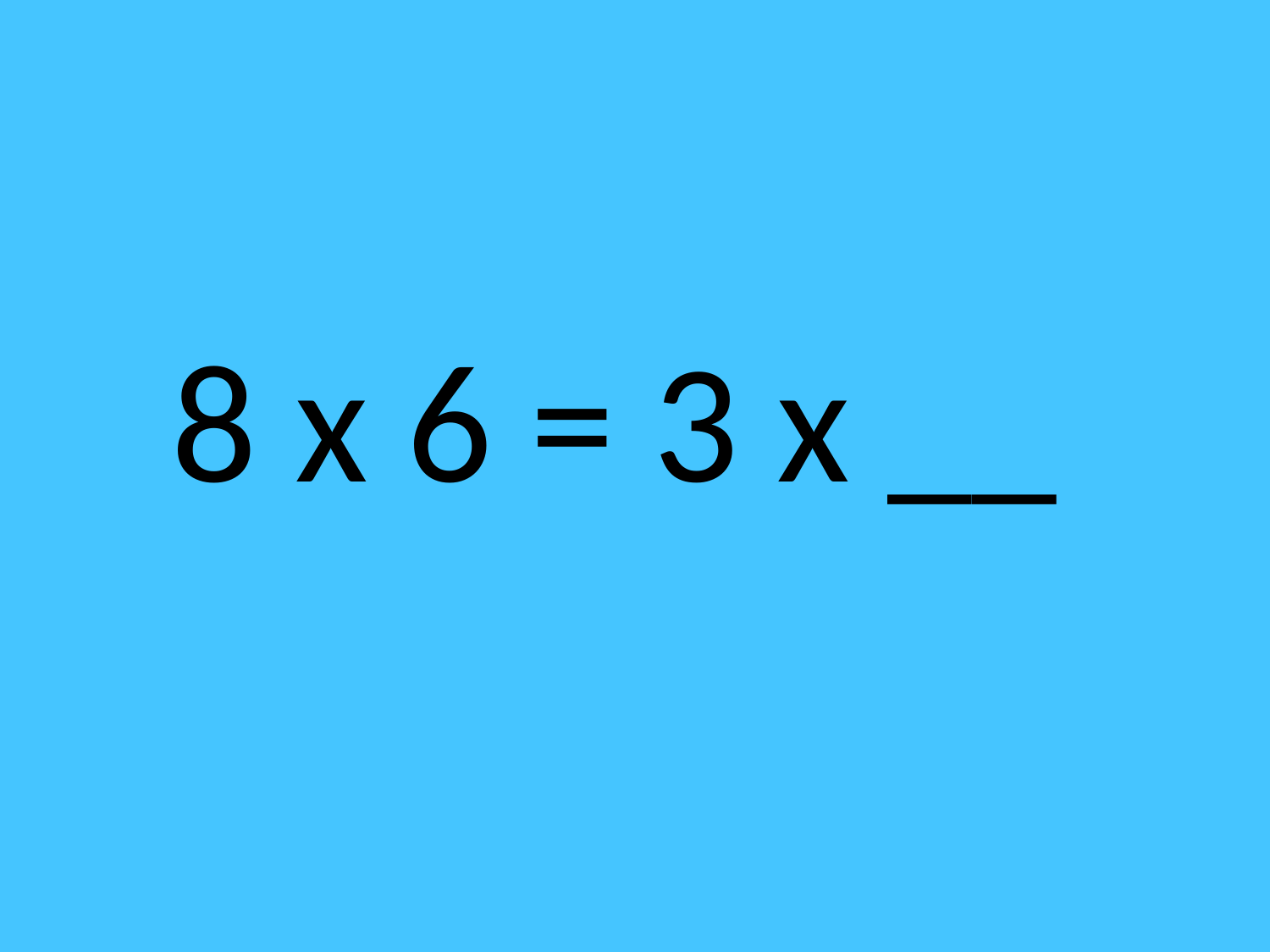

8 x 6 = 3 x __